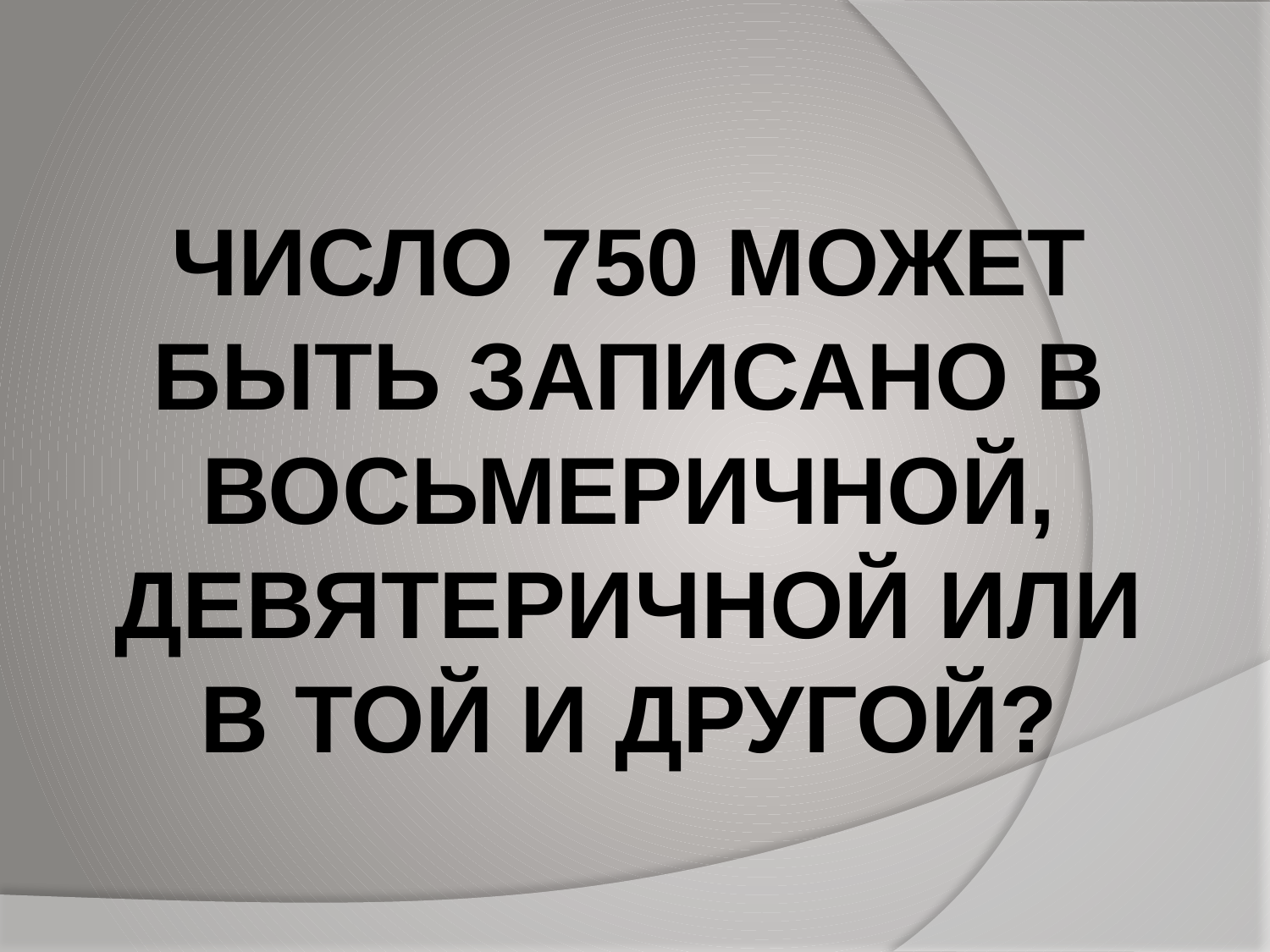

# Число 750 может быть записано В восьмеричной, девятеричной или в той и другой?